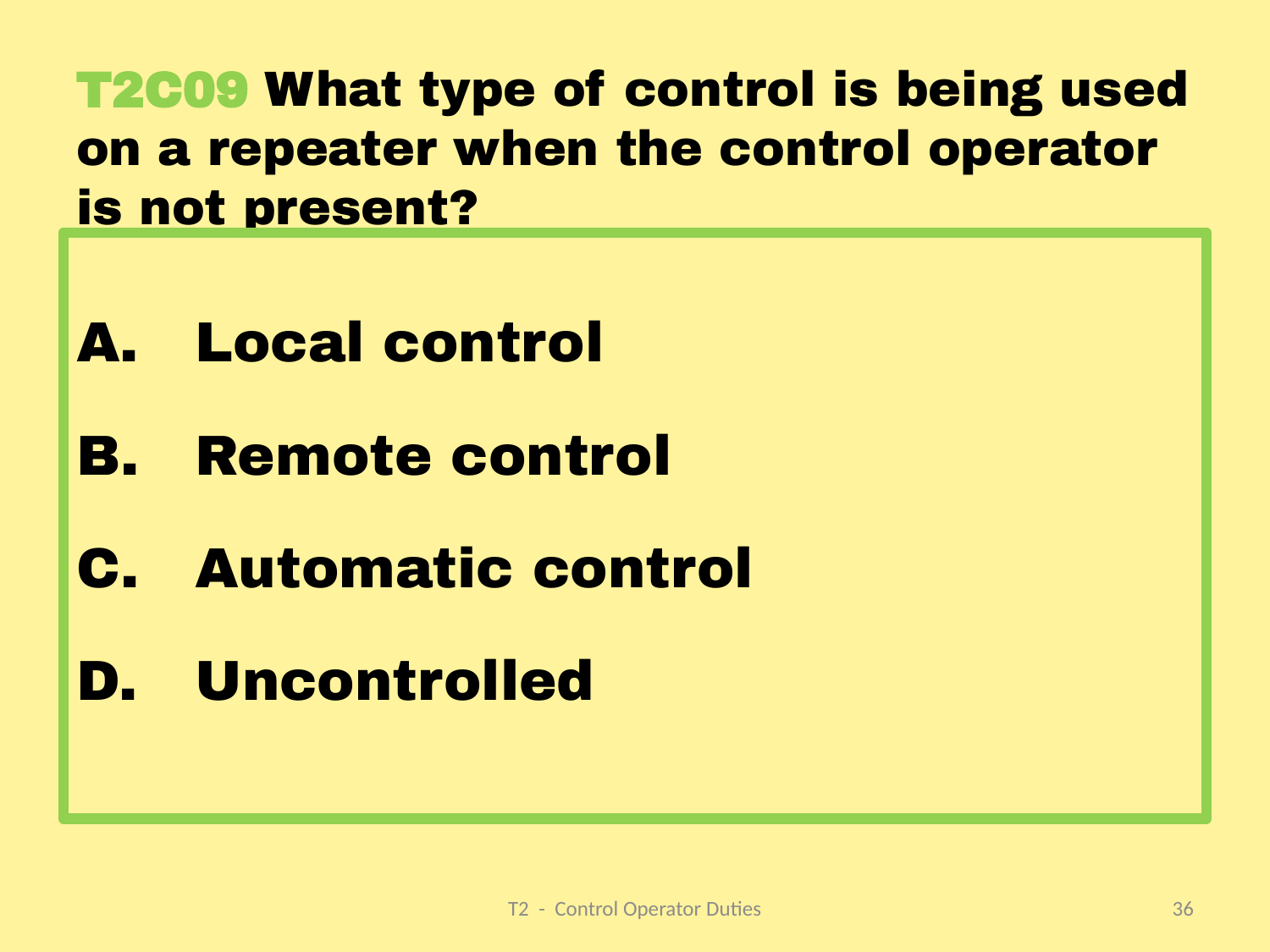

# T2C09 What type of control is being used on a repeater when the control operator is not present?

Local control
Remote control
Automatic control
Uncontrolled

T2  -  Control Operator Duties
36